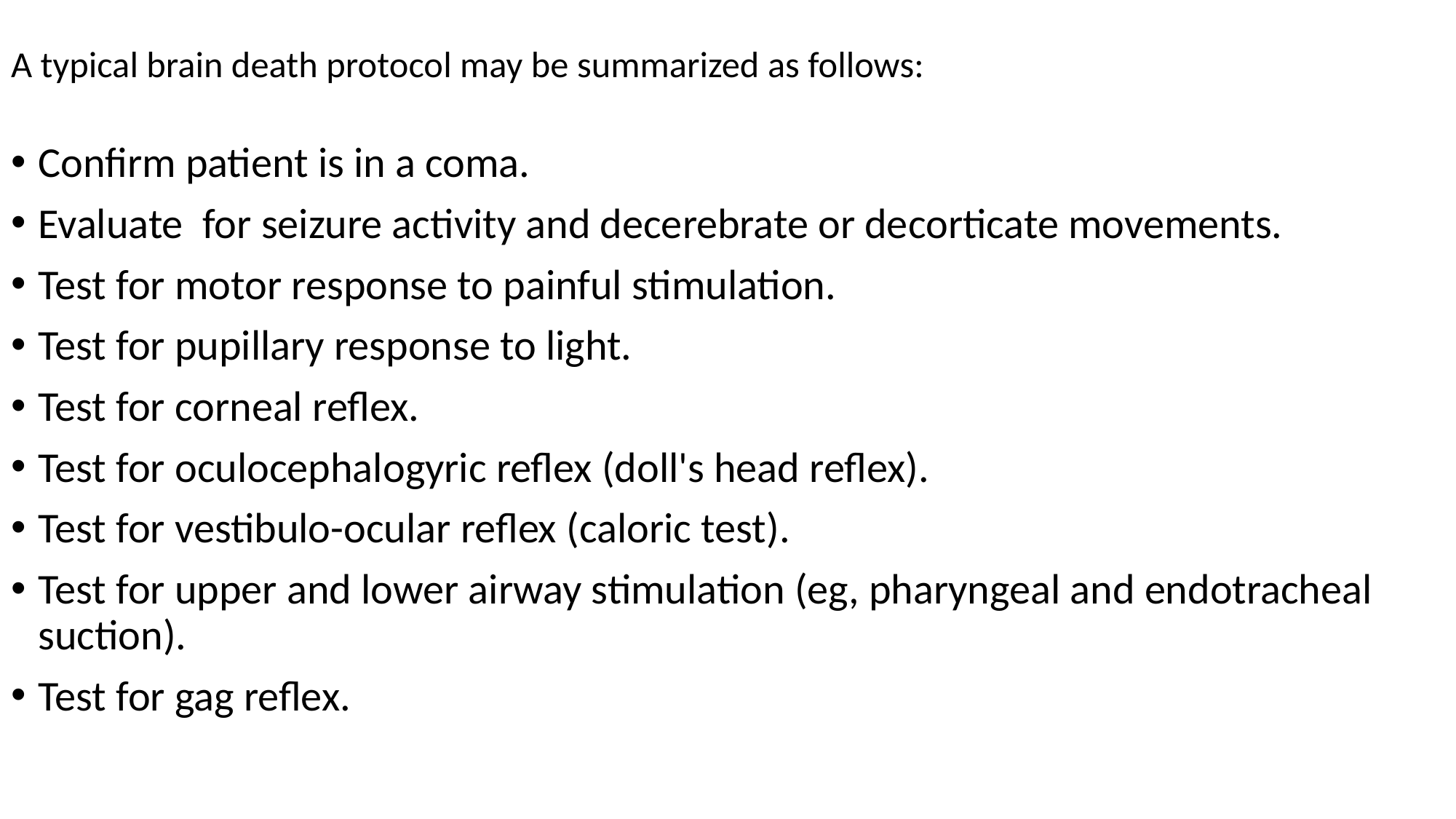

# A typical brain death protocol may be summarized as follows:
Confirm patient is in a coma.
Evaluate  for seizure activity and decerebrate or decorticate movements.
Test for motor response to painful stimulation.
Test for pupillary response to light.
Test for corneal reflex.
Test for oculocephalogyric reflex (doll's head reflex).
Test for vestibulo-ocular reflex (caloric test).
Test for upper and lower airway stimulation (eg, pharyngeal and endotracheal suction).
Test for gag reflex.